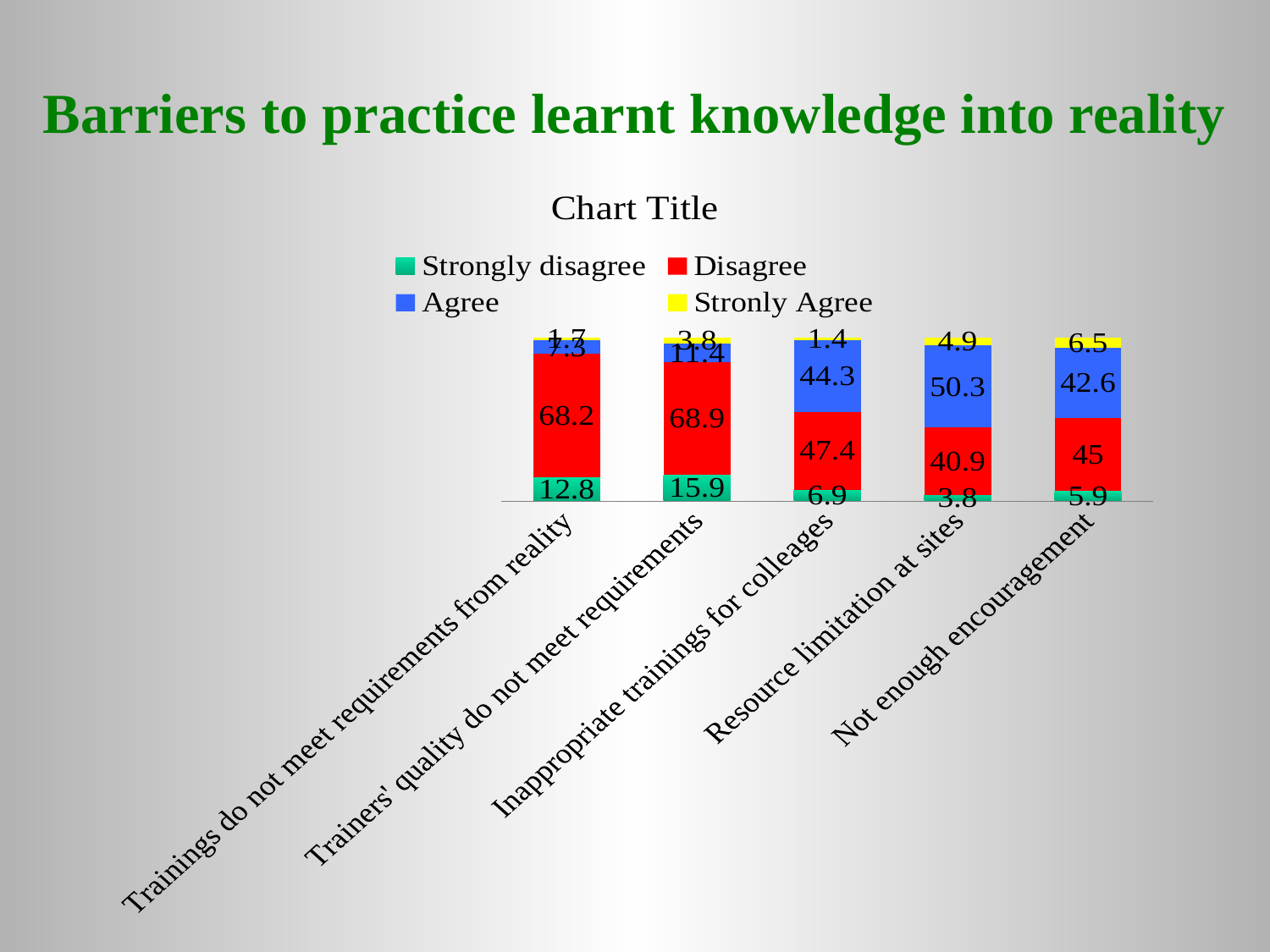

# Barriers to practice learnt knowledge into reality

### Chart:

| Category | Strongly disagree | Disagree | Agree | Stronly Agree |
|---|---|---|---|---|
| Trainings do not meet requirements from reality | 12.8 | 68.2 | 7.3 | 1.7 |
| Trainers' quality do not meet requirements | 15.9 | 68.9 | 11.4 | 3.8 |
| Inappropriate trainings for colleages | 6.9 | 47.4 | 44.3 | 1.4 |
| Resource limitation at sites | 3.8 | 40.9 | 50.3 | 4.9 |
| Not enough encouragement | 5.9 | 45.0 | 42.6 | 6.5 |